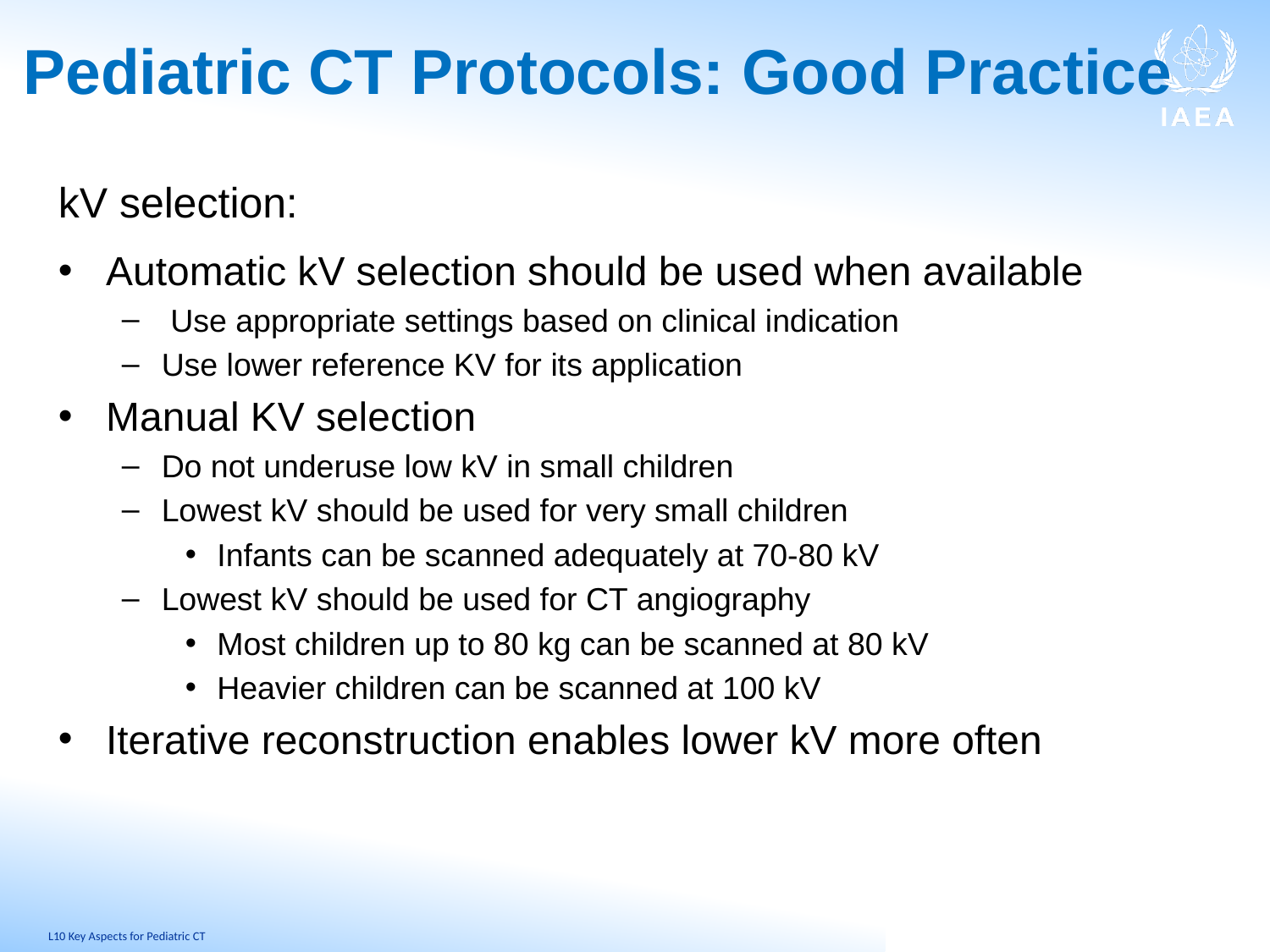

# Pediatric CT Protocols: Good Practice
kV selection:
Automatic kV selection should be used when available
 Use appropriate settings based on clinical indication
Use lower reference KV for its application
Manual KV selection
Do not underuse low kV in small children
Lowest kV should be used for very small children
Infants can be scanned adequately at 70-80 kV
Lowest kV should be used for CT angiography
Most children up to 80 kg can be scanned at 80 kV
Heavier children can be scanned at 100 kV
Iterative reconstruction enables lower kV more often